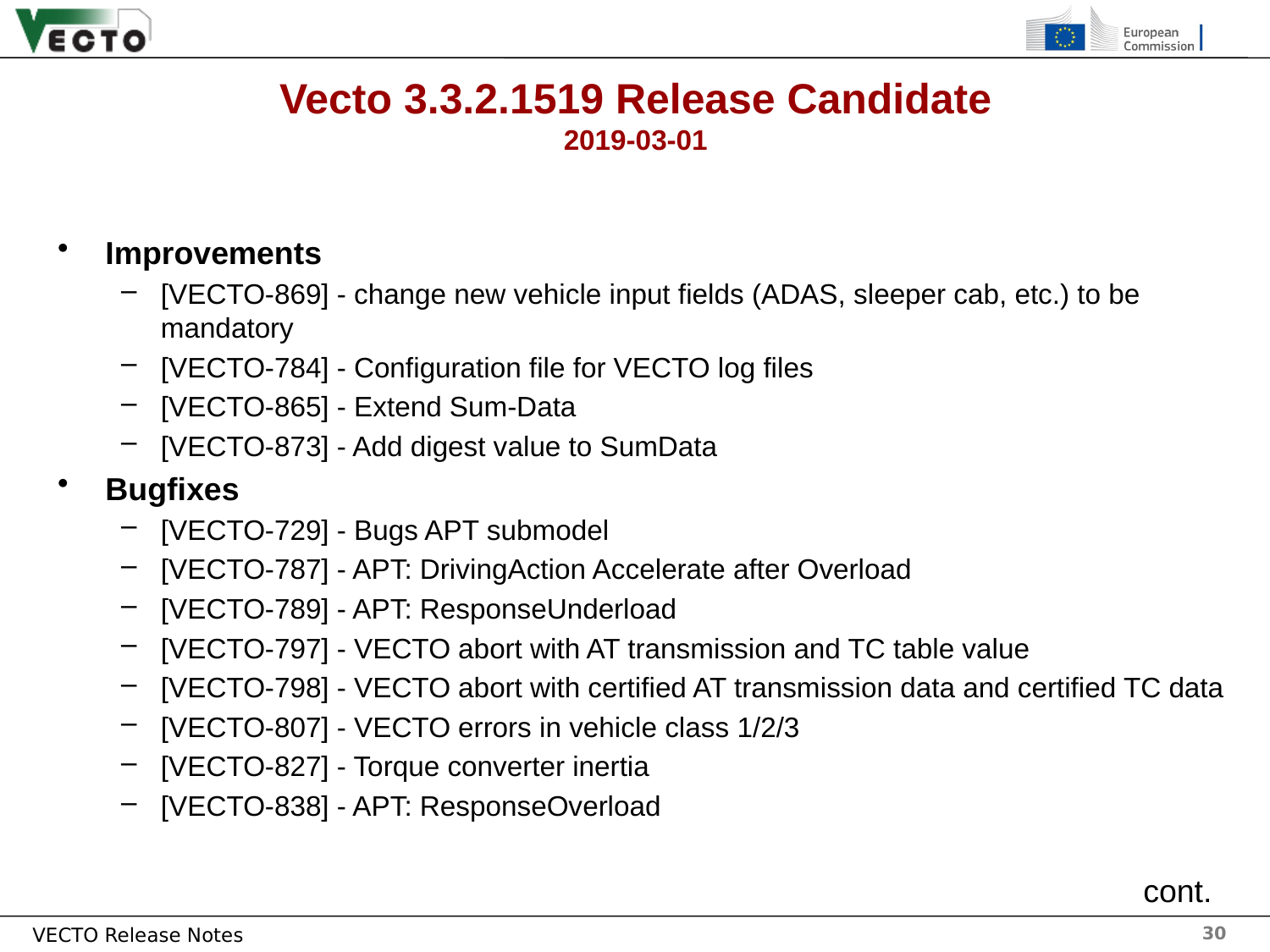

# Vecto 3.3.2.1519 Release Candidate 2019-03-01
Improvements
[VECTO-869] - change new vehicle input fields (ADAS, sleeper cab, etc.) to be mandatory
[VECTO-784] - Configuration file for VECTO log files
[VECTO-865] - Extend Sum-Data
[VECTO-873] - Add digest value to SumData
Bugfixes
[VECTO-729] - Bugs APT submodel
[VECTO-787] - APT: DrivingAction Accelerate after Overload
[VECTO-789] - APT: ResponseUnderload
[VECTO-797] - VECTO abort with AT transmission and TC table value
[VECTO-798] - VECTO abort with certified AT transmission data and certified TC data
[VECTO-807] - VECTO errors in vehicle class 1/2/3
[VECTO-827] - Torque converter inertia
[VECTO-838] - APT: ResponseOverload
cont.